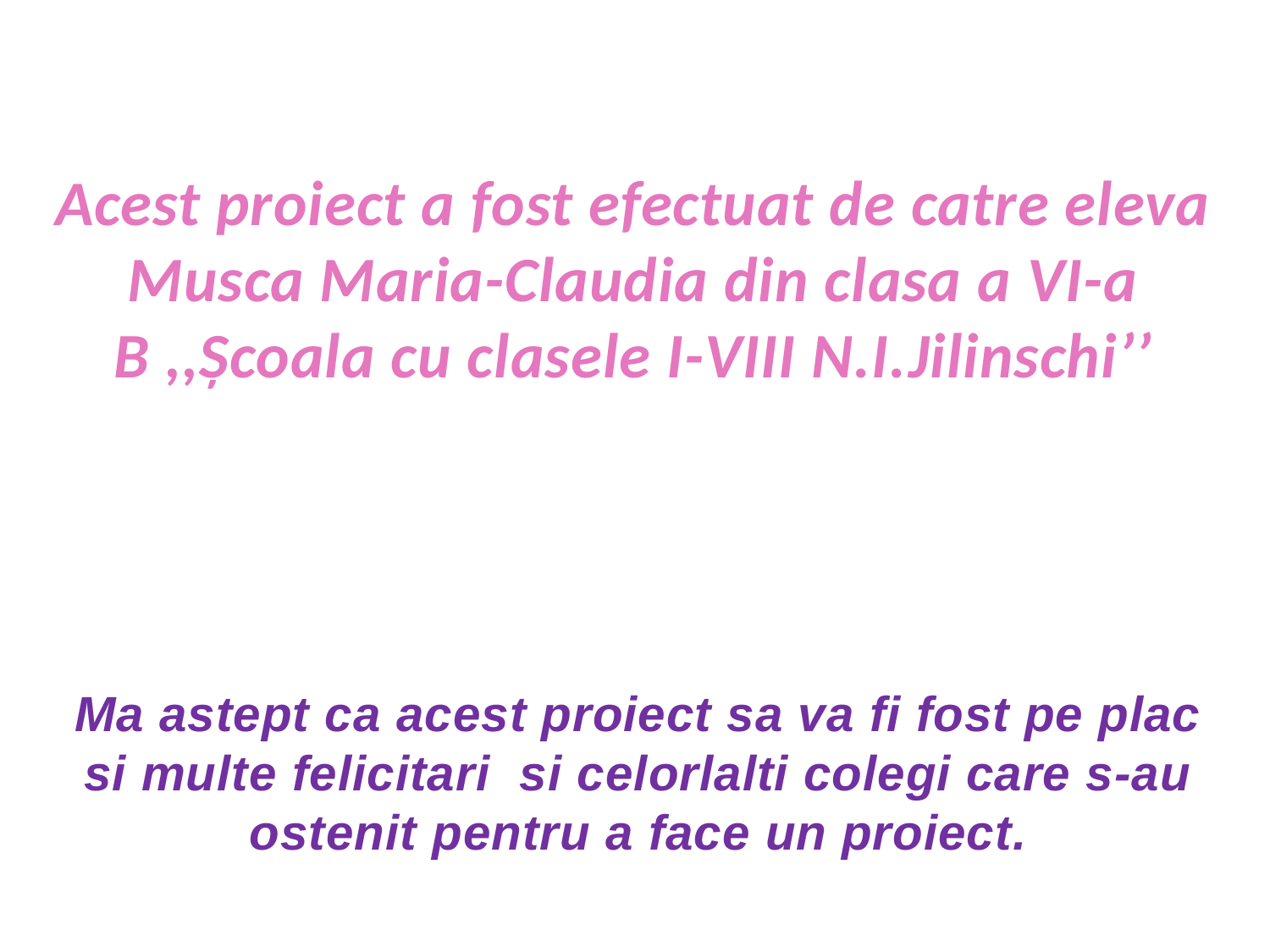

Acest proiect a fost efectuat de catre eleva Musca Maria-Claudia din clasa a VI-a B ,,Școala cu clasele I-VIII N.I.Jilinschi’’

Ma astept ca acest proiect sa va fi fost pe plac si multe felicitari  si celorlalti colegi care s-au ostenit pentru a face un proiect.